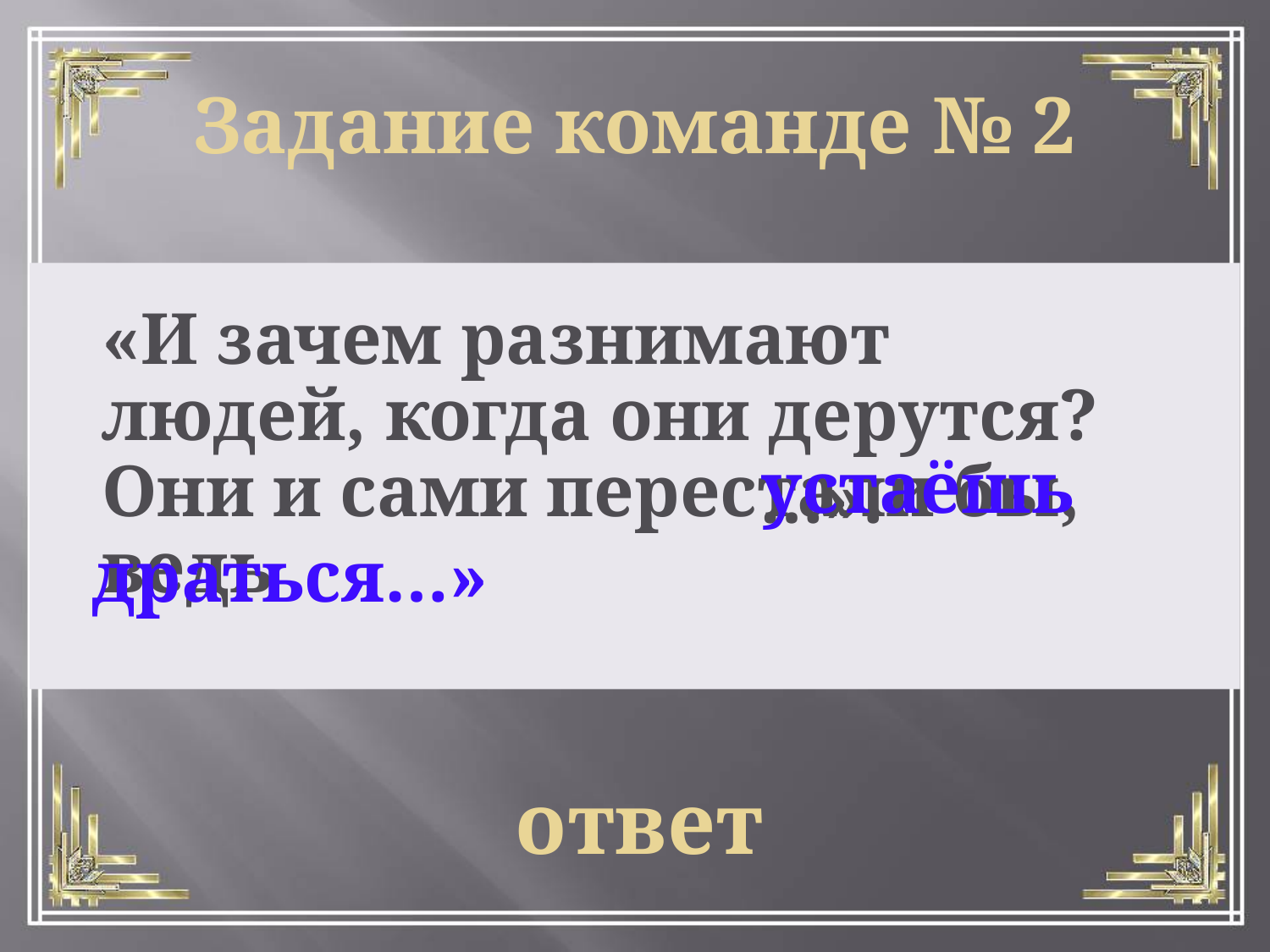

Задание команде № 2

«И зачем разнимают людей, когда они дерутся? Они и сами перестали бы, ведь
устаёшь
…».
 драться…»
ответ